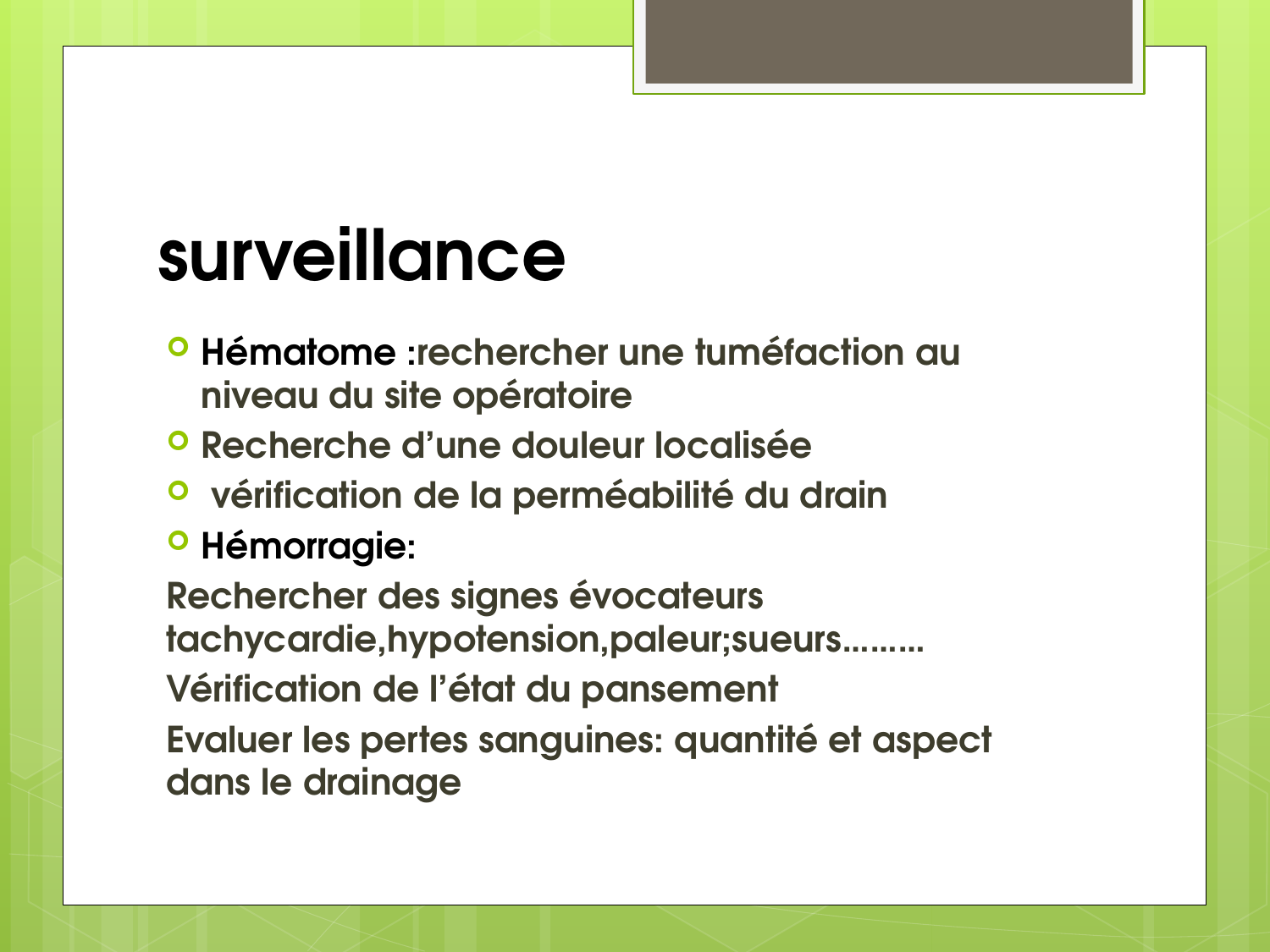

# surveillance
Hématome :rechercher une tuméfaction au niveau du site opératoire
Recherche d’une douleur localisée
 vérification de la perméabilité du drain
Hémorragie:
Rechercher des signes évocateurs tachycardie,hypotension,paleur;sueurs………
Vérification de l’état du pansement
Evaluer les pertes sanguines: quantité et aspect dans le drainage